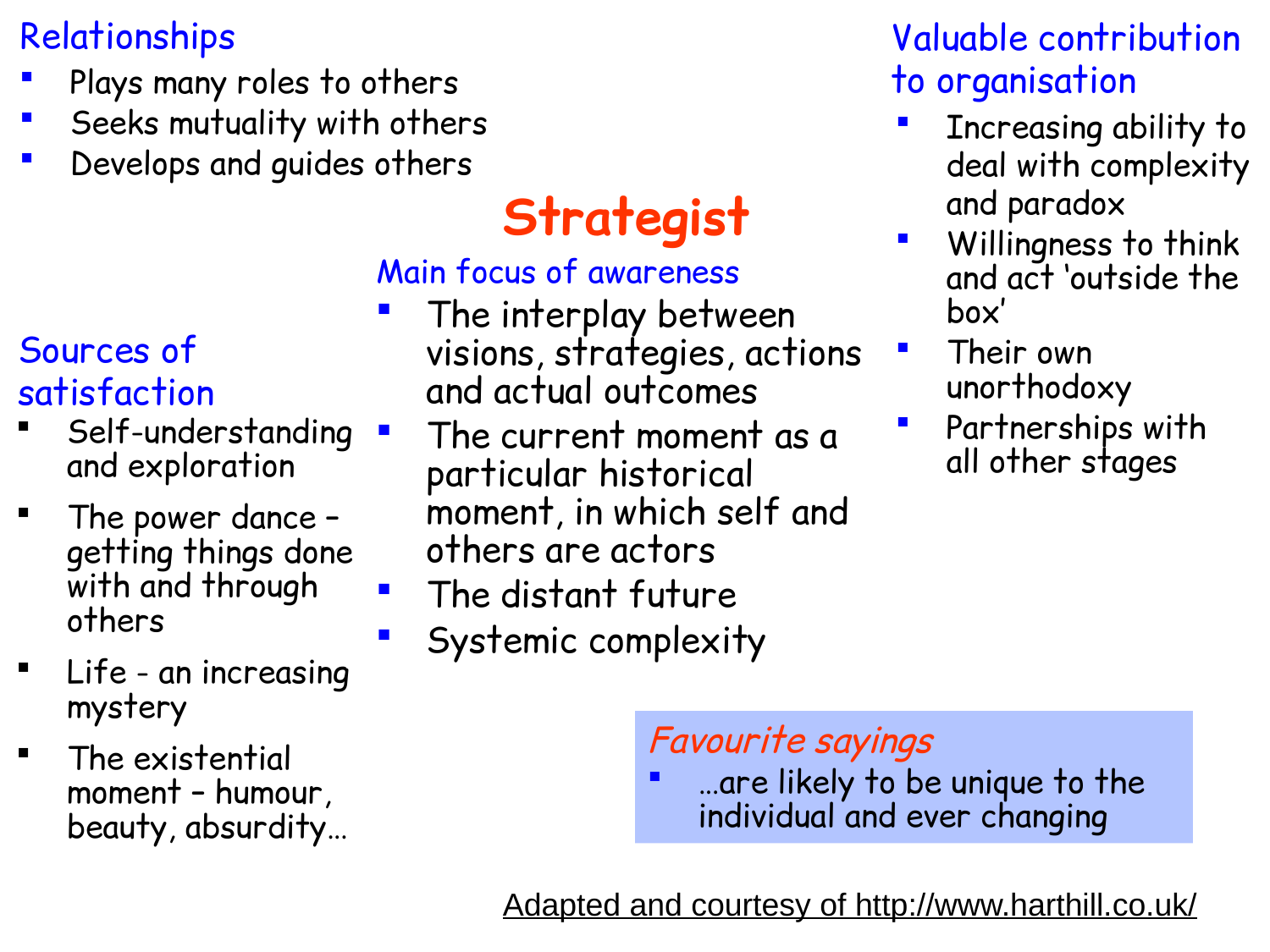

Relationships
Plays many roles to others
Seeks mutuality with others
Develops and guides others
Valuable contribution to organisation
Increasing ability to deal with complexity and paradox
Willingness to think and act ‘outside the box’
Their own unorthodoxy
Partnerships with all other stages
Strategist
Main focus of awareness
The interplay between visions, strategies, actions and actual outcomes
The current moment as a particular historical moment, in which self and others are actors
The distant future
Systemic complexity
Sources of satisfaction
Self-understanding and exploration
The power dance – getting things done with and through others
Life - an increasing mystery
The existential moment – humour, beauty, absurdity…
Favourite sayings
…are likely to be unique to the individual and ever changing
Adapted and courtesy of http://www.harthill.co.uk/